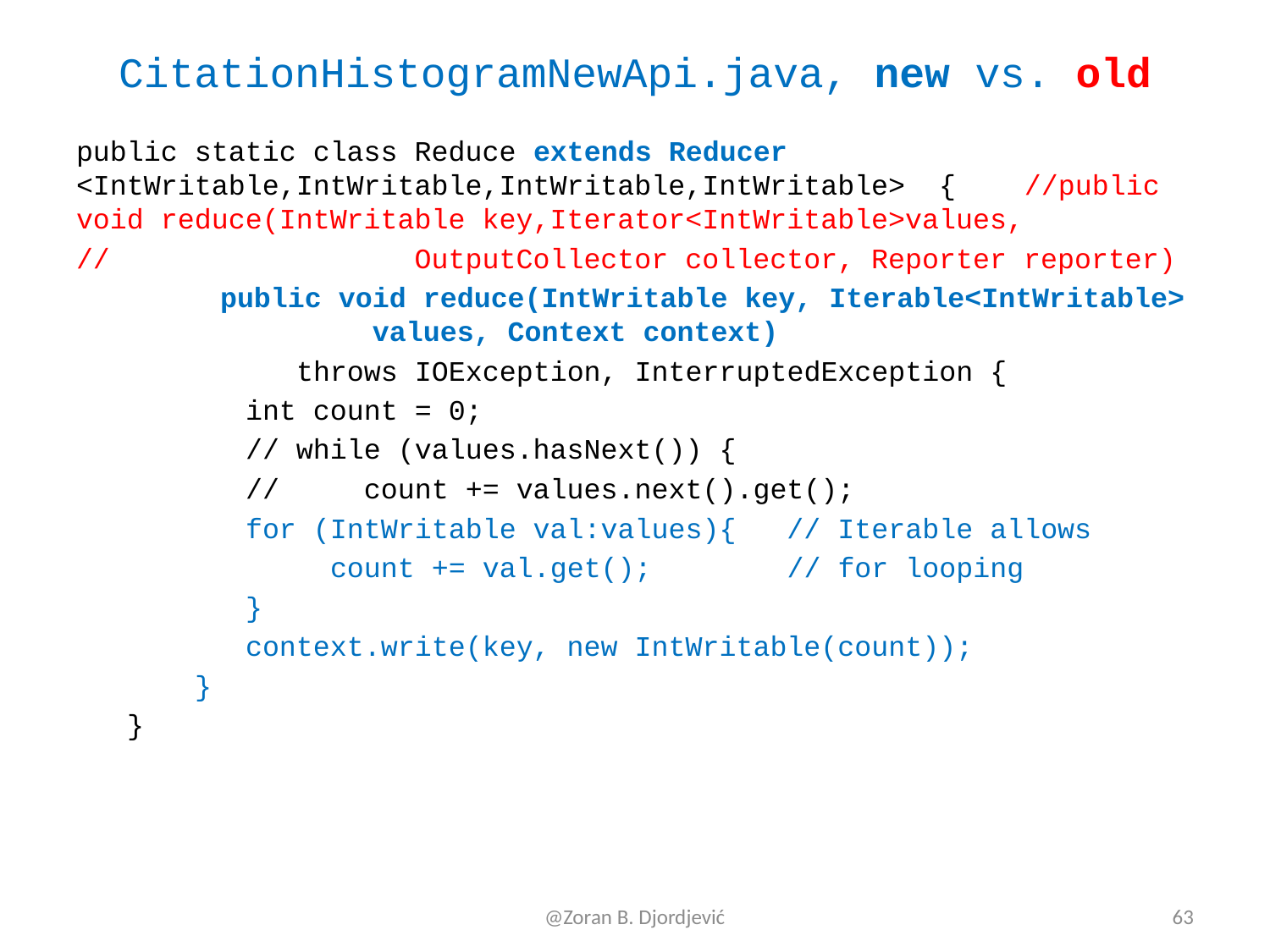

# CitationHistogramNewApi.java, new vs. old
public static class Reduce extends Reducer  	<IntWritable,IntWritable,IntWritable,IntWritable>  {    //public void reduce(IntWritable key,Iterator<IntWritable>values,
//                  OutputCollector collector, Reporter reporter)
    	 public void reduce(IntWritable key, Iterable<IntWritable>   	          values, Context context)
             throws IOException, InterruptedException {
          int count = 0;
          // while (values.hasNext()) {
          //     count += values.next().get();
          for (IntWritable val:values){   // Iterable allows
            	count += val.get();        // for looping
          }
          context.write(key, new IntWritable(count));
       }
   }

@Zoran B. Djordjević
63